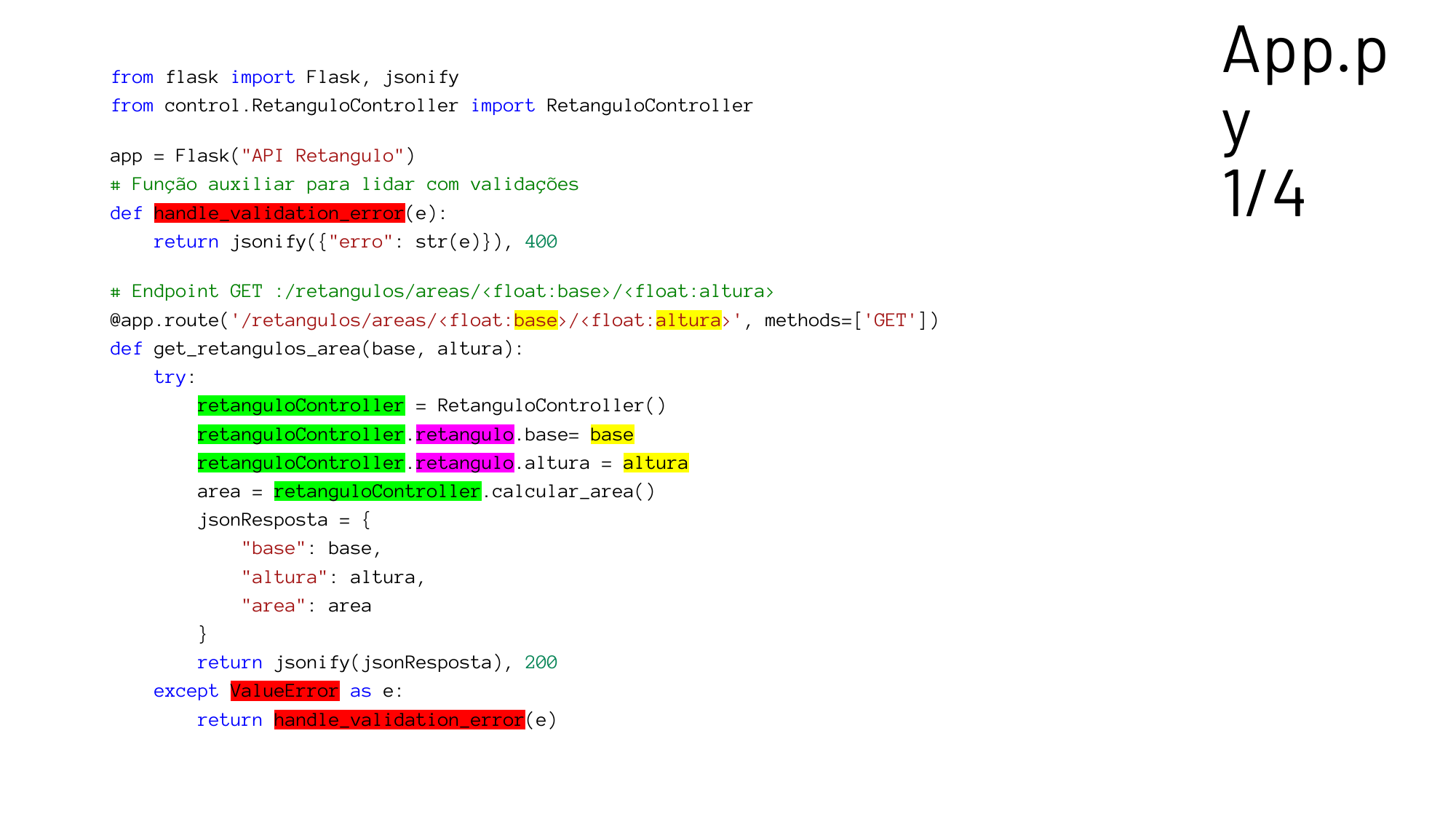

# App.py 1/4
from flask import Flask, jsonify
from control.RetanguloController import RetanguloController
app = Flask("API Retangulo")
# Função auxiliar para lidar com validações
def handle_validation_error(e):
    return jsonify({"erro": str(e)}), 400
# Endpoint GET :/retangulos/areas/<float:base>/<float:altura>
@app.route('/retangulos/areas/<float:base>/<float:altura>', methods=['GET'])
def get_retangulos_area(base, altura):
    try:
        retanguloController = RetanguloController()
        retanguloController.retangulo.base= base
        retanguloController.retangulo.altura = altura
        area = retanguloController.calcular_area()
        jsonResposta = {
            "base": base,
            "altura": altura,
            "area": area
        }
        return jsonify(jsonResposta), 200
    except ValueError as e:
        return handle_validation_error(e)